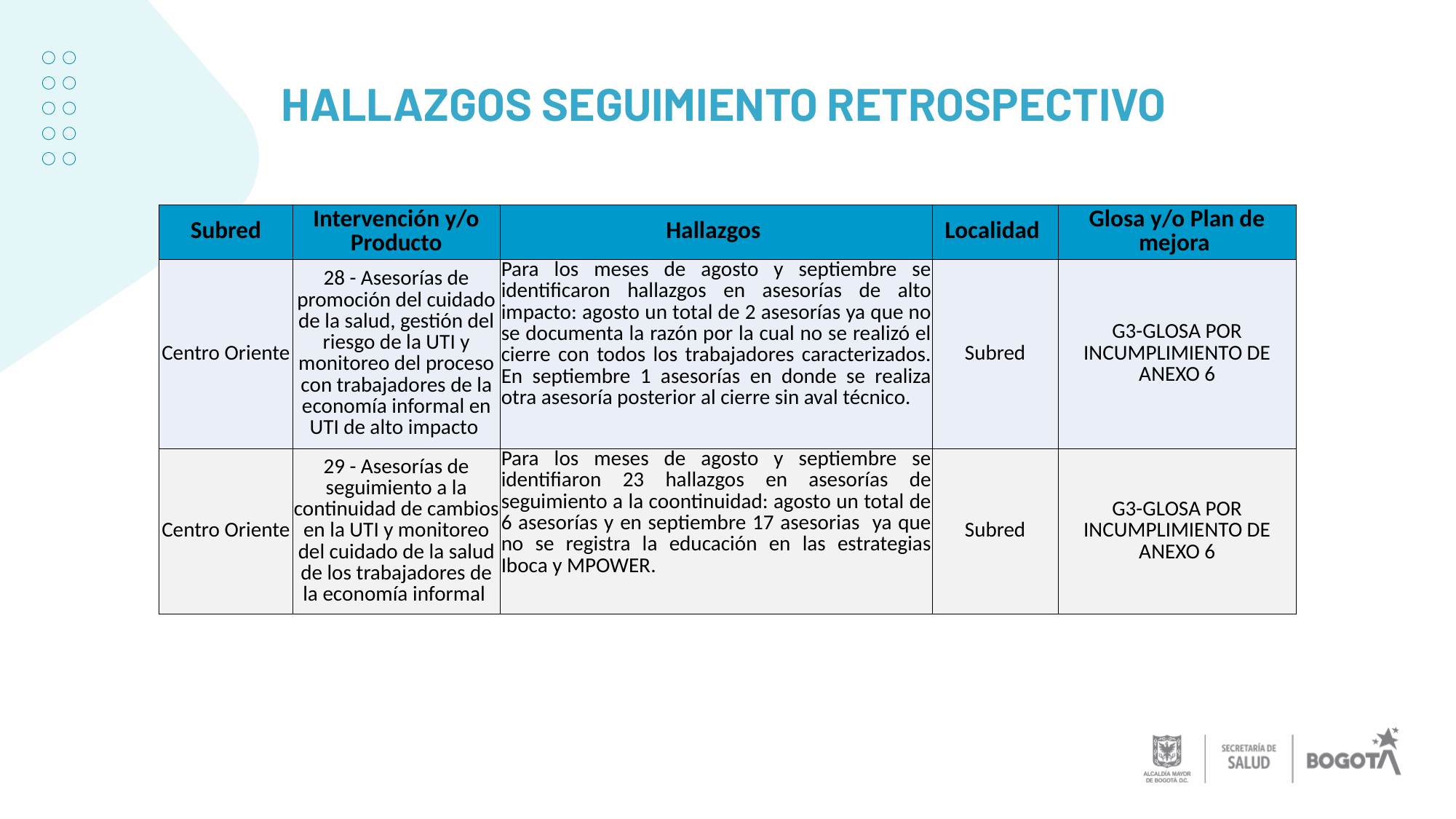

# HALLAZGOS SEGUIMIENTO RETROSPECTIVO
| Subred | Intervención y/o Producto | Hallazgos | Localidad | Glosa y/o Plan de mejora |
| --- | --- | --- | --- | --- |
| Centro Oriente | 28 - Asesorías de promoción del cuidado de la salud, gestión del riesgo de la UTI y monitoreo del proceso con trabajadores de la economía informal en UTI de alto impacto | Para los meses de agosto y septiembre se identificaron hallazgos en asesorías de alto impacto: agosto un total de 2 asesorías ya que no se documenta la razón por la cual no se realizó el cierre con todos los trabajadores caracterizados. En septiembre 1 asesorías en donde se realiza otra asesoría posterior al cierre sin aval técnico. | Subred | G3-GLOSA POR INCUMPLIMIENTO DE ANEXO 6 |
| Centro Oriente | 29 - Asesorías de seguimiento a la continuidad de cambios en la UTI y monitoreo del cuidado de la salud de los trabajadores de la economía informal | Para los meses de agosto y septiembre se identifiaron 23 hallazgos en asesorías de seguimiento a la coontinuidad: agosto un total de 6 asesorías y en septiembre 17 asesorias ya que no se registra la educación en las estrategias Iboca y MPOWER. | Subred | G3-GLOSA POR INCUMPLIMIENTO DE ANEXO 6 |